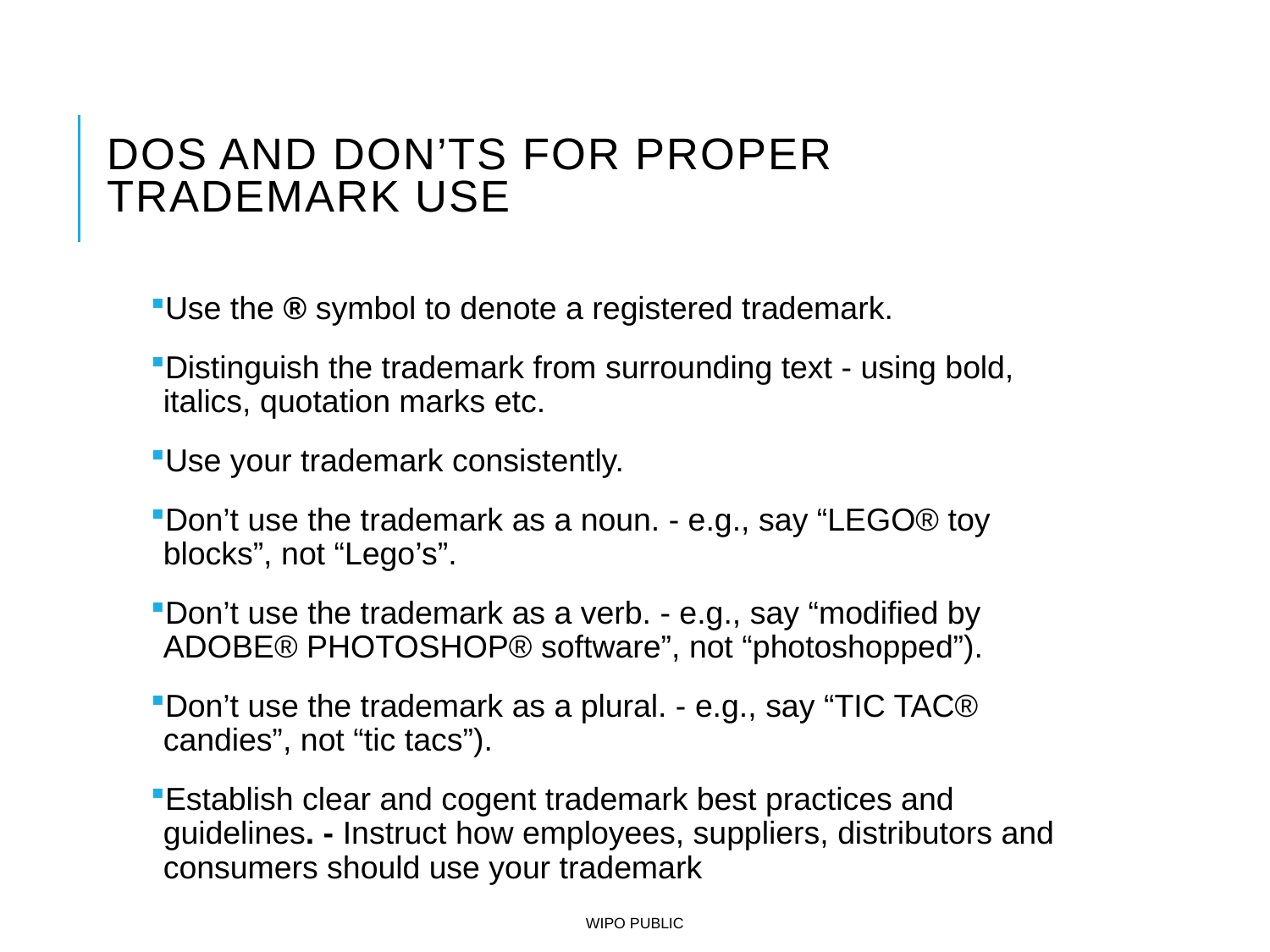

# Dos and Don’ts for proper trademark use
Use the ® symbol to denote a registered trademark.
Distinguish the trademark from surrounding text - using bold, italics, quotation marks etc.
Use your trademark consistently.
Don’t use the trademark as a noun. - e.g., say “LEGO® toy blocks”, not “Lego’s”.
Don’t use the trademark as a verb. - e.g., say “modified by ADOBE® PHOTOSHOP® software”, not “photoshopped”).
Don’t use the trademark as a plural. - e.g., say “TIC TAC® candies”, not “tic tacs”).
Establish clear and cogent trademark best practices and guidelines. - Instruct how employees, suppliers, distributors and consumers should use your trademark